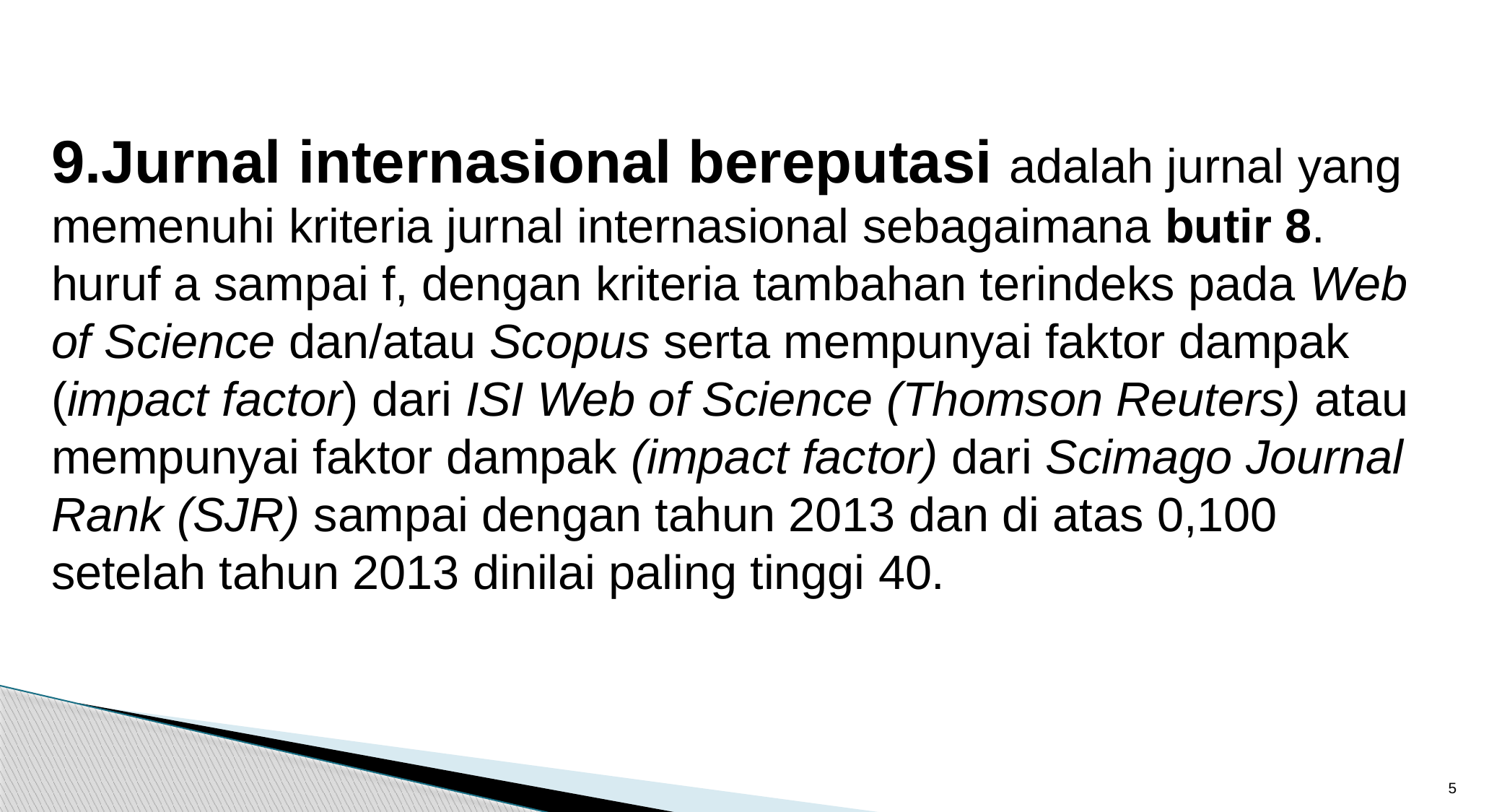

9.Jurnal internasional bereputasi adalah jurnal yang memenuhi kriteria jurnal internasional sebagaimana butir 8. huruf a sampai f, dengan kriteria tambahan terindeks pada Web of Science dan/atau Scopus serta mempunyai faktor dampak (impact factor) dari ISI Web of Science (Thomson Reuters) atau mempunyai faktor dampak (impact factor) dari Scimago Journal Rank (SJR) sampai dengan tahun 2013 dan di atas 0,100 setelah tahun 2013 dinilai paling tinggi 40.
5